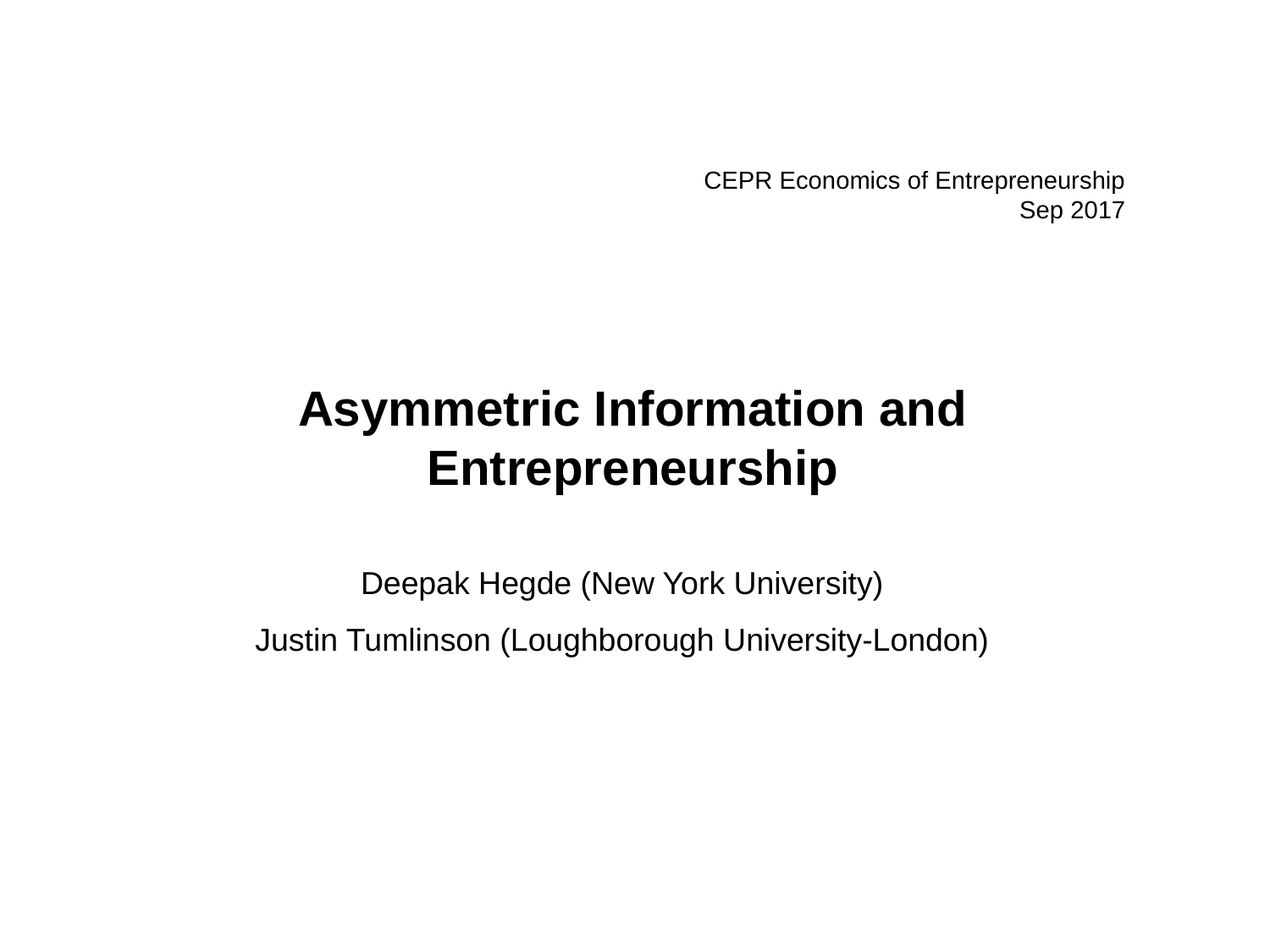

CEPR Economics of Entrepreneurship
 Sep 2017

# Asymmetric Information and Entrepreneurship
Deepak Hegde (New York University)
Justin Tumlinson (Loughborough University-London)